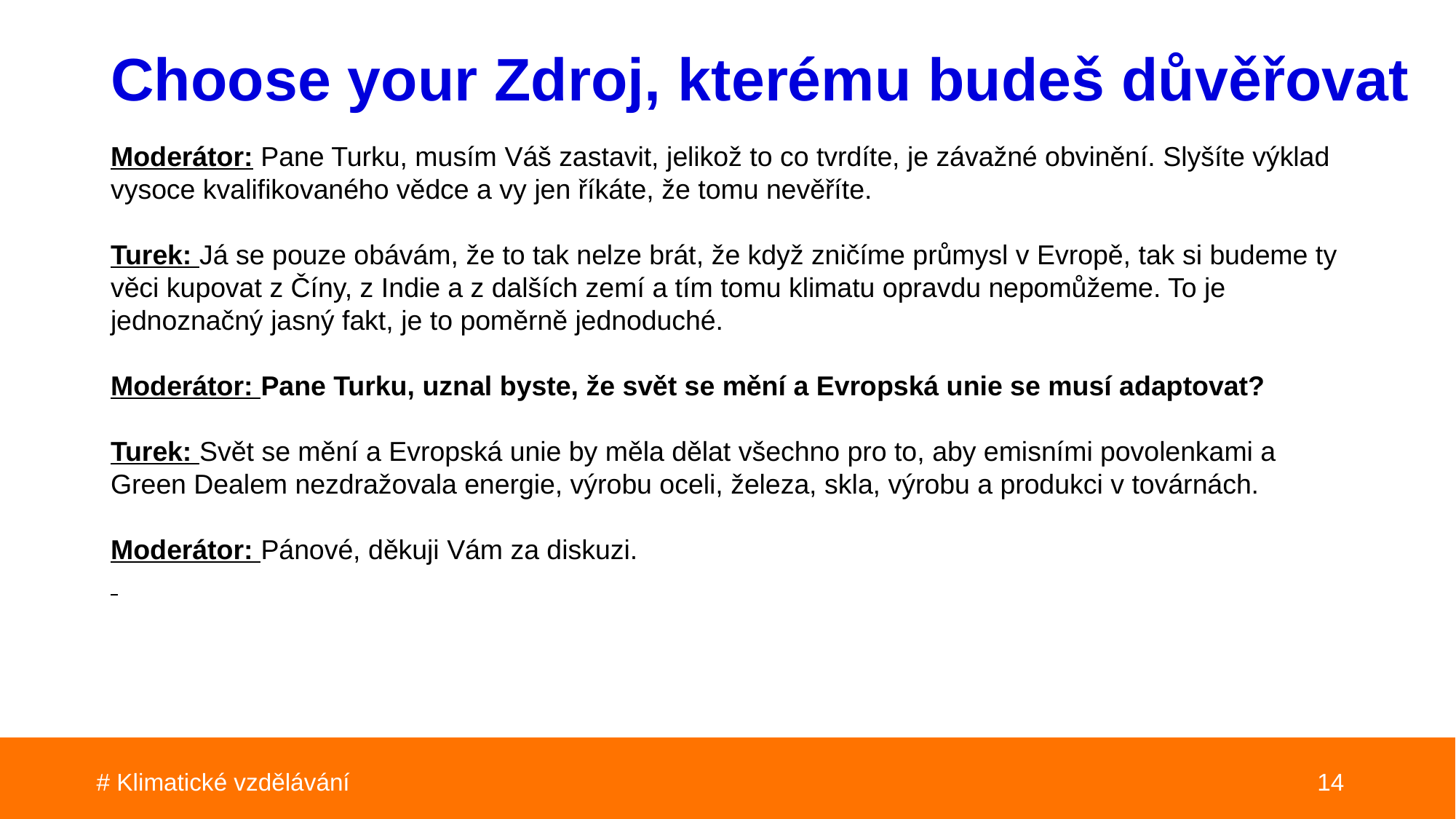

# Choose your Zdroj, kterému budeš důvěřovat
Moderátor: Pane Turku, musím Váš zastavit, jelikož to co tvrdíte, je závažné obvinění. Slyšíte výklad vysoce kvalifikovaného vědce a vy jen říkáte, že tomu nevěříte.

Turek: Já se pouze obávám, že to tak nelze brát, že když zničíme průmysl v Evropě, tak si budeme ty věci kupovat z Číny, z Indie a z dalších zemí a tím tomu klimatu opravdu nepomůžeme. To je jednoznačný jasný fakt, je to poměrně jednoduché.

Moderátor: Pane Turku, uznal byste, že svět se mění a Evropská unie se musí adaptovat?
Turek: Svět se mění a Evropská unie by měla dělat všechno pro to, aby emisními povolenkami a Green Dealem nezdražovala energie, výrobu oceli, železa, skla, výrobu a produkci v továrnách.

Moderátor: Pánové, děkuji Vám za diskuzi.

# Klimatické vzdělávání
14